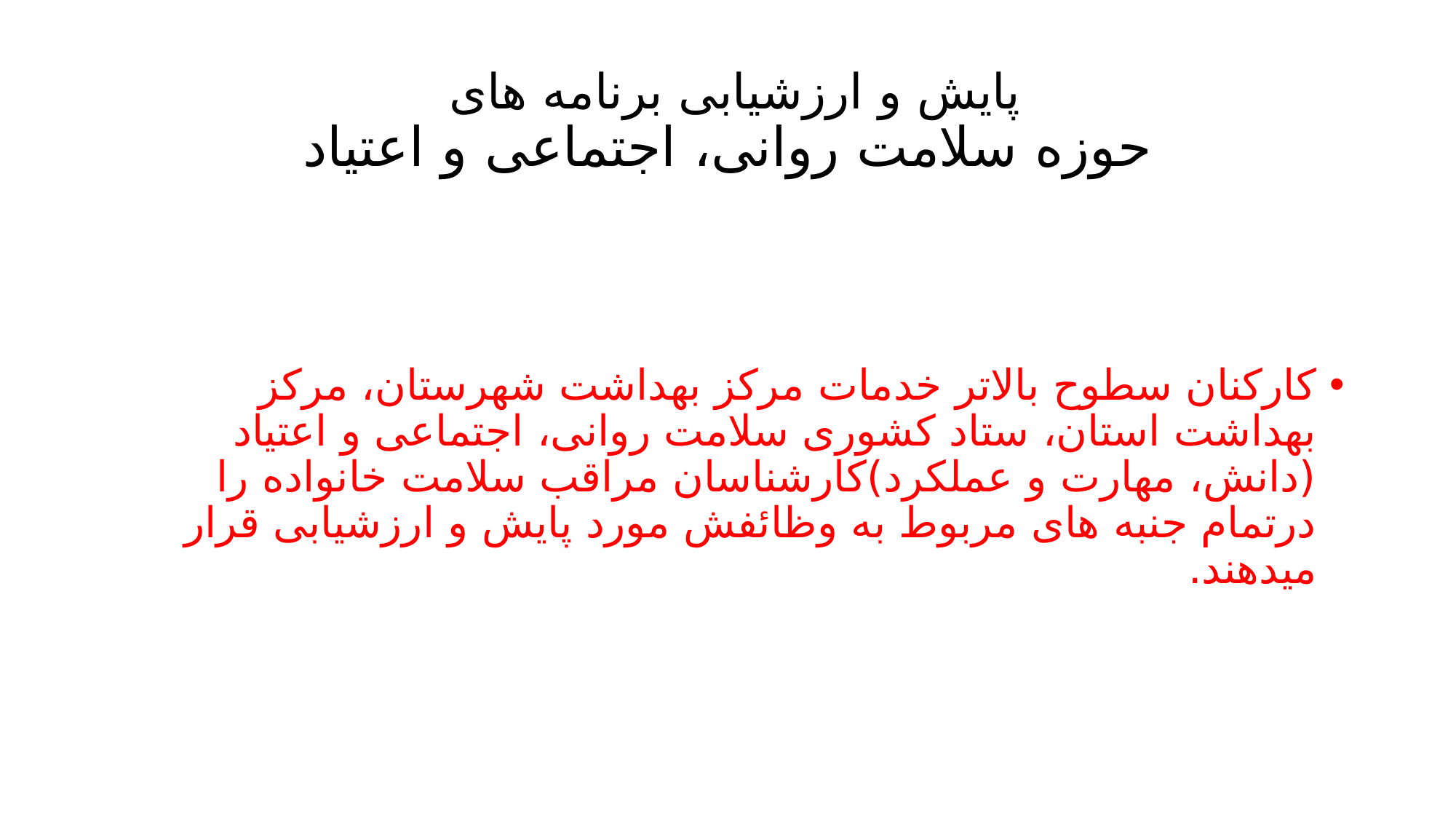

# پایش و ارزشیابی برنامه های حوزه سلامت روانی، اجتماعی و اعتیاد
کارکنان سطوح بالاتر خدمات مرکز بهداشت شهرستان، مرکز بهداشت استان، ستاد کشوری سلامت روانی، اجتماعی و اعتیاد (دانش، مهارت و عملکرد)کارشناسان مراقب سلامت خانواده را درتمام جنبه های مربوط به وظائفش مورد پایش و ارزشیابی قرار میدهند.